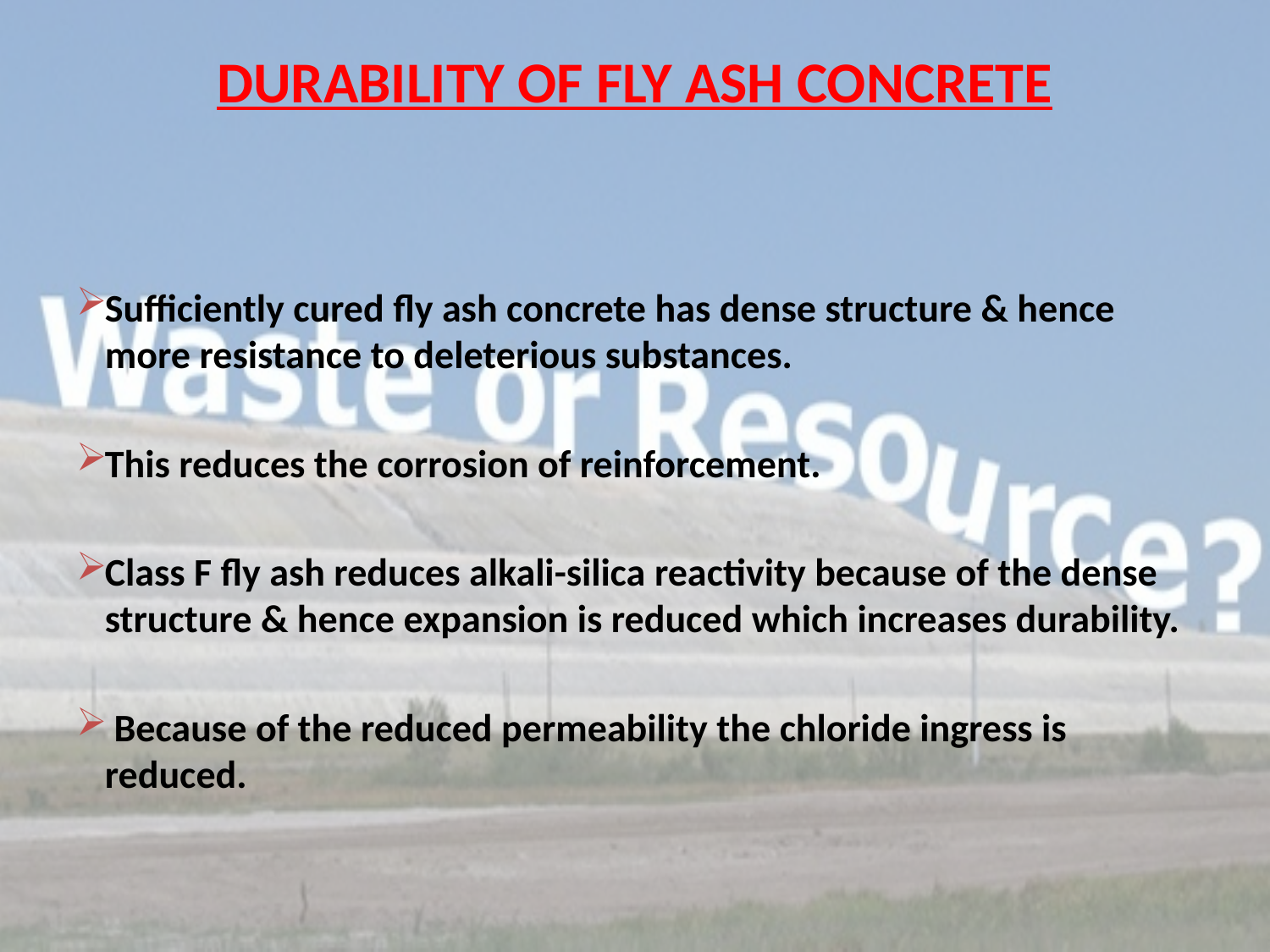

# DURABILITY OF FLY ASH CONCRETE

Sufficiently cured fly ash concrete has dense structure & hence more resistance to deleterious substances.

This reduces the corrosion of reinforcement.

Class F fly ash reduces alkali-silica reactivity because of the dense structure & hence expansion is reduced which increases durability.

 Because of the reduced permeability the chloride ingress is reduced.